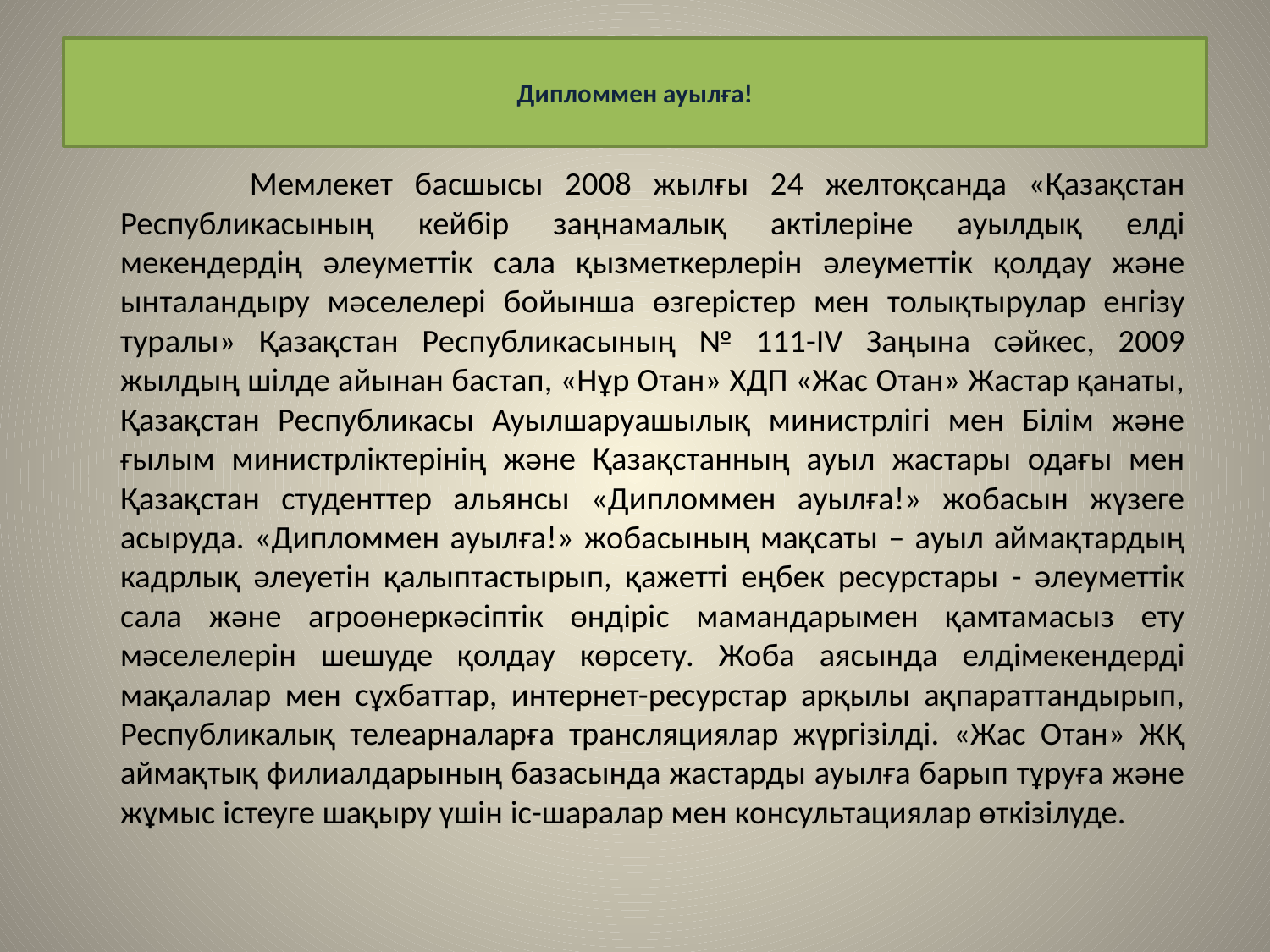

# Дипломмен ауылға!
        Мемлекет басшысы 2008 жылғы 24 желтоқсанда «Қазақстан Республикасының кейбiр заңнамалық актiлерiне ауылдық елдi мекендердiң әлеуметтiк сала қызметкерлерiн әлеуметтiк қолдау және ынталандыру мәселелерi бойынша өзгерiстер мен толықтырулар енгiзу туралы» Қазақстан Республикасының № 111-IV Заңына сәйкес, 2009 жылдың шілде айынан бастап, «Нұр Отан» ХДП «Жас Отан» Жастар қанаты, Қазақстан Республикасы Ауылшаруашылық министрлігі мен Білім және ғылым министрліктерінің және Қазақстанның ауыл жастары одағы мен Қазақстан студенттер альянсы «Дипломмен ауылға!» жобасын жүзеге асыруда. «Дипломмен ауылға!» жобасының мақсаты – ауыл аймақтардың кадрлық әлеуетін қалыптастырып, қажетті еңбек ресурстары - әлеуметтік сала және агроөнеркәсіптік өндіріс мамандарымен қамтамасыз ету мәселелерін шешуде қолдау көрсету. Жоба аясында елдімекендерді мақалалар мен сұхбаттар, интернет-ресурстар арқылы ақпараттандырып, Республикалық телеарналарға трансляциялар жүргізілді. «Жас Отан» ЖҚ аймақтық филиалдарының базасында жастарды ауылға барып тұруға және жұмыс істеуге шақыру үшін іс-шаралар мен консультациялар өткізілуде.